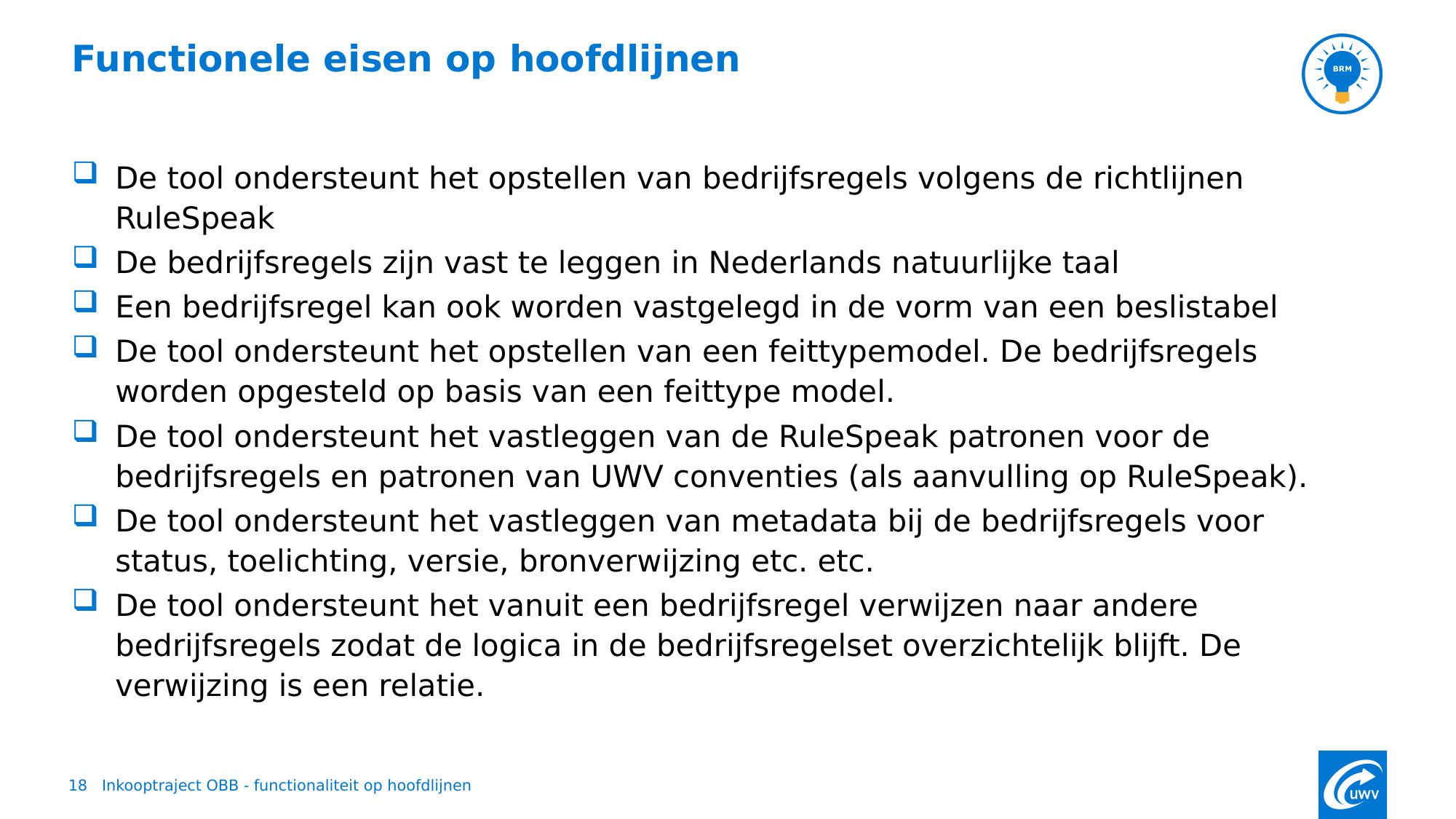

Inkooptraject OBB - functionaliteit op hoofdlijnen
# Functionele eisen op hoofdlijnen
De tool ondersteunt het opstellen van bedrijfsregels volgens de richtlijnen RuleSpeak
De bedrijfsregels zijn vast te leggen in Nederlands natuurlijke taal
Een bedrijfsregel kan ook worden vastgelegd in de vorm van een beslistabel
De tool ondersteunt het opstellen van een feittypemodel. De bedrijfsregels worden opgesteld op basis van een feittype model.
De tool ondersteunt het vastleggen van de RuleSpeak patronen voor de bedrijfsregels en patronen van UWV conventies (als aanvulling op RuleSpeak).
De tool ondersteunt het vastleggen van metadata bij de bedrijfsregels voor status, toelichting, versie, bronverwijzing etc. etc.
De tool ondersteunt het vanuit een bedrijfsregel verwijzen naar andere bedrijfsregels zodat de logica in de bedrijfsregelset overzichtelijk blijft. De verwijzing is een relatie.

18